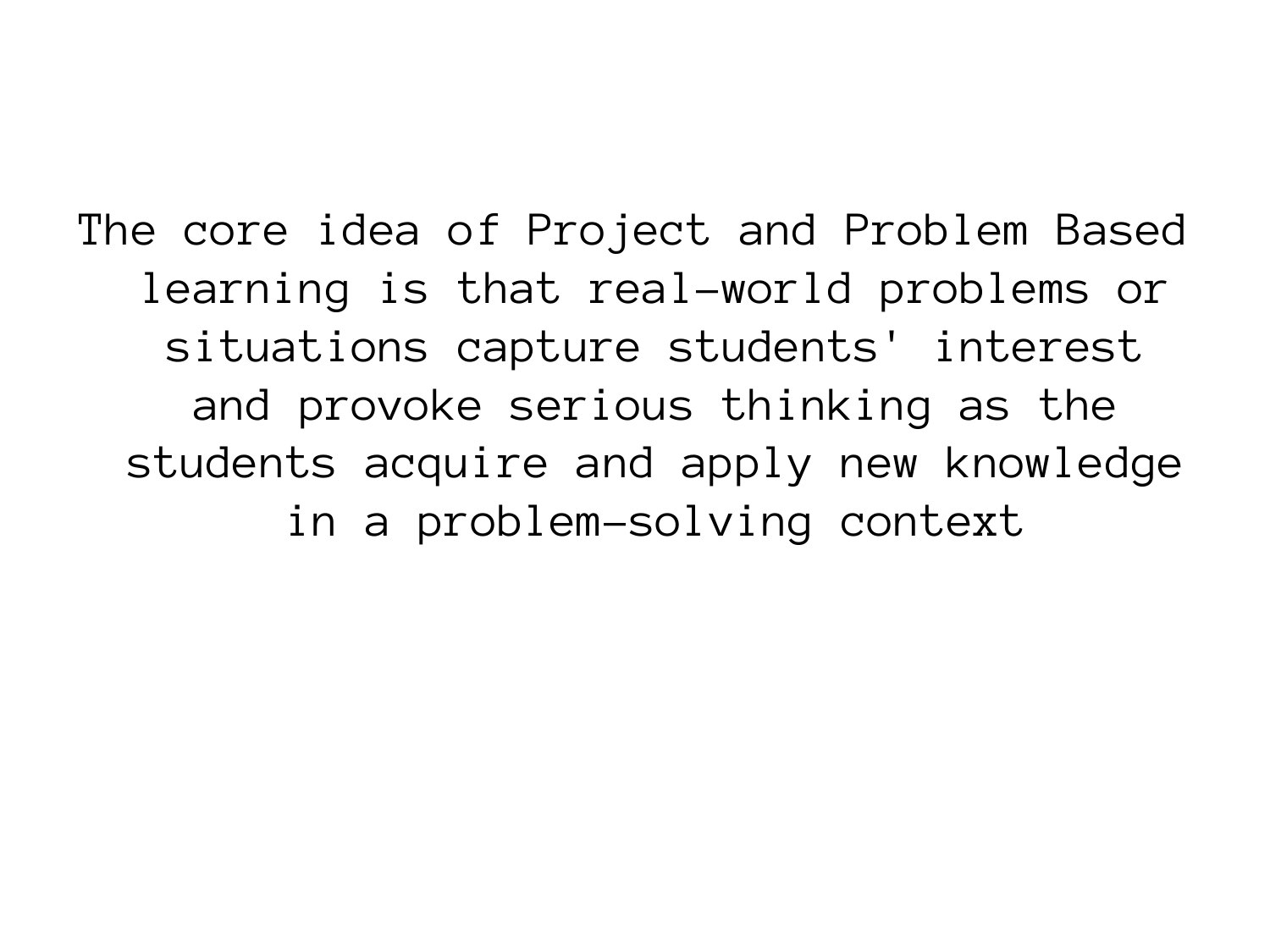

The core idea of Project and Problem Based learning is that real-world problems or situations capture students' interest and provoke serious thinking as the students acquire and apply new knowledge in a problem-solving context